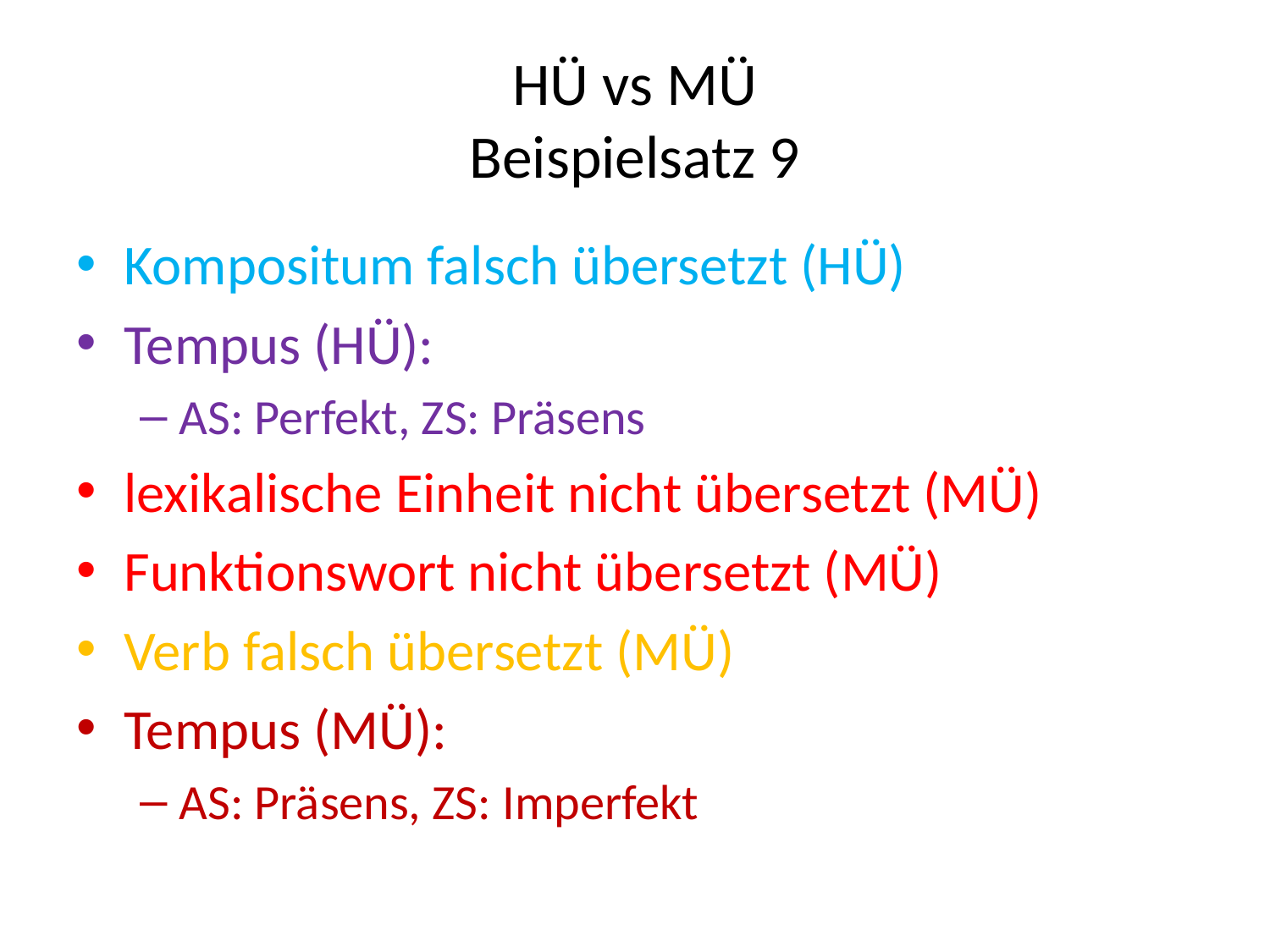

# HÜ vs MÜ Beispielsatz 9
Kompositum falsch übersetzt (HÜ)
Tempus (HÜ):
AS: Perfekt, ZS: Präsens
lexikalische Einheit nicht übersetzt (MÜ)
Funktionswort nicht übersetzt (MÜ)
Verb falsch übersetzt (MÜ)
Tempus (MÜ):
AS: Präsens, ZS: Imperfekt